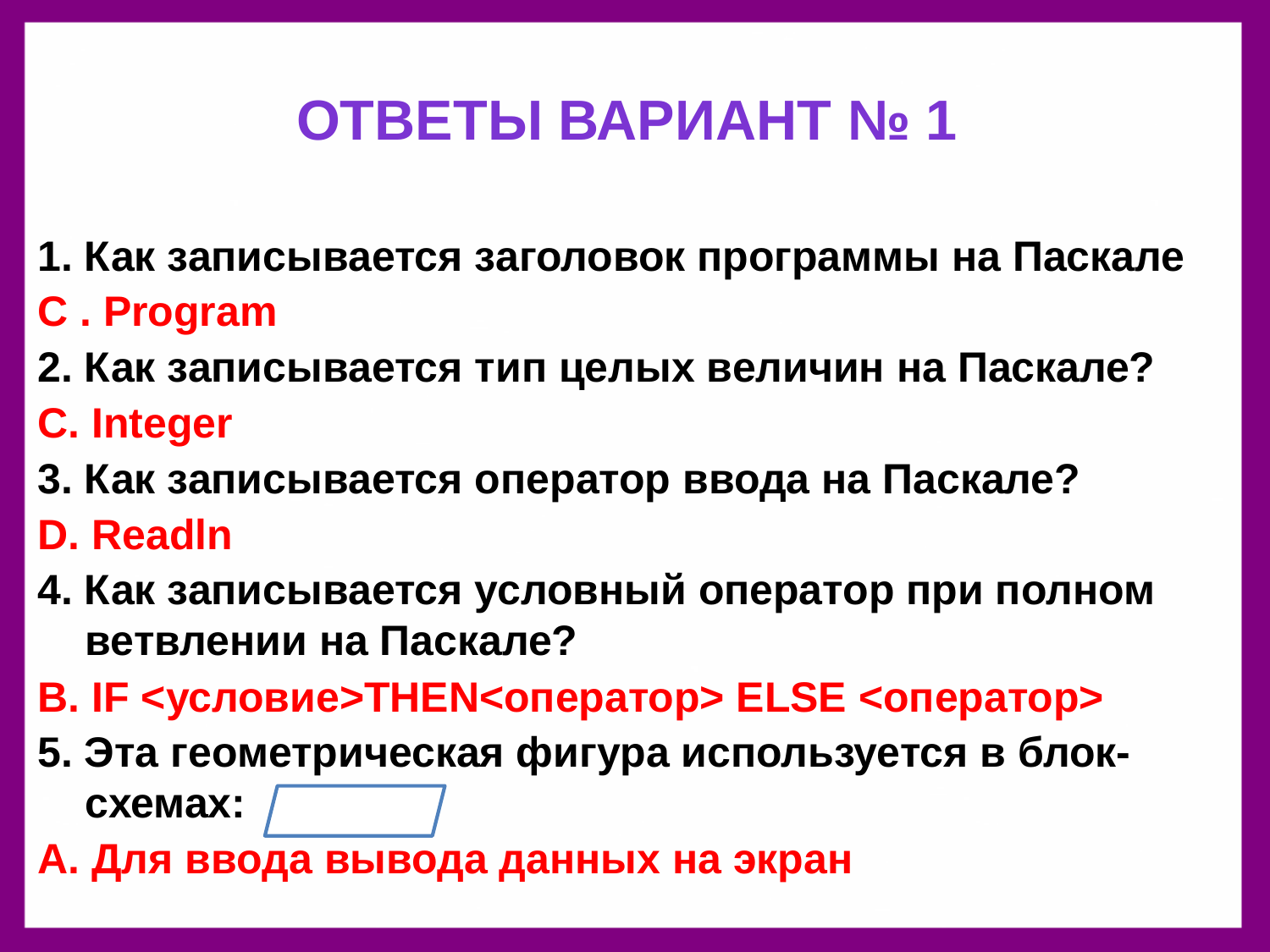

# Ответы вариант № 1
1. Как записывается заголовок программы на Паскале
С . Program
2. Как записывается тип целых величин на Паскале?
С. Integer
3. Как записывается оператор ввода на Паскале?
D. Readln
4. Как записывается условный оператор при полном ветвлении на Паскале?
B. IF <условие>THEN<оператор> ELSE <оператор>
5. Эта геометрическая фигура используется в блок-схемах:
A. Для ввода вывода данных на экран